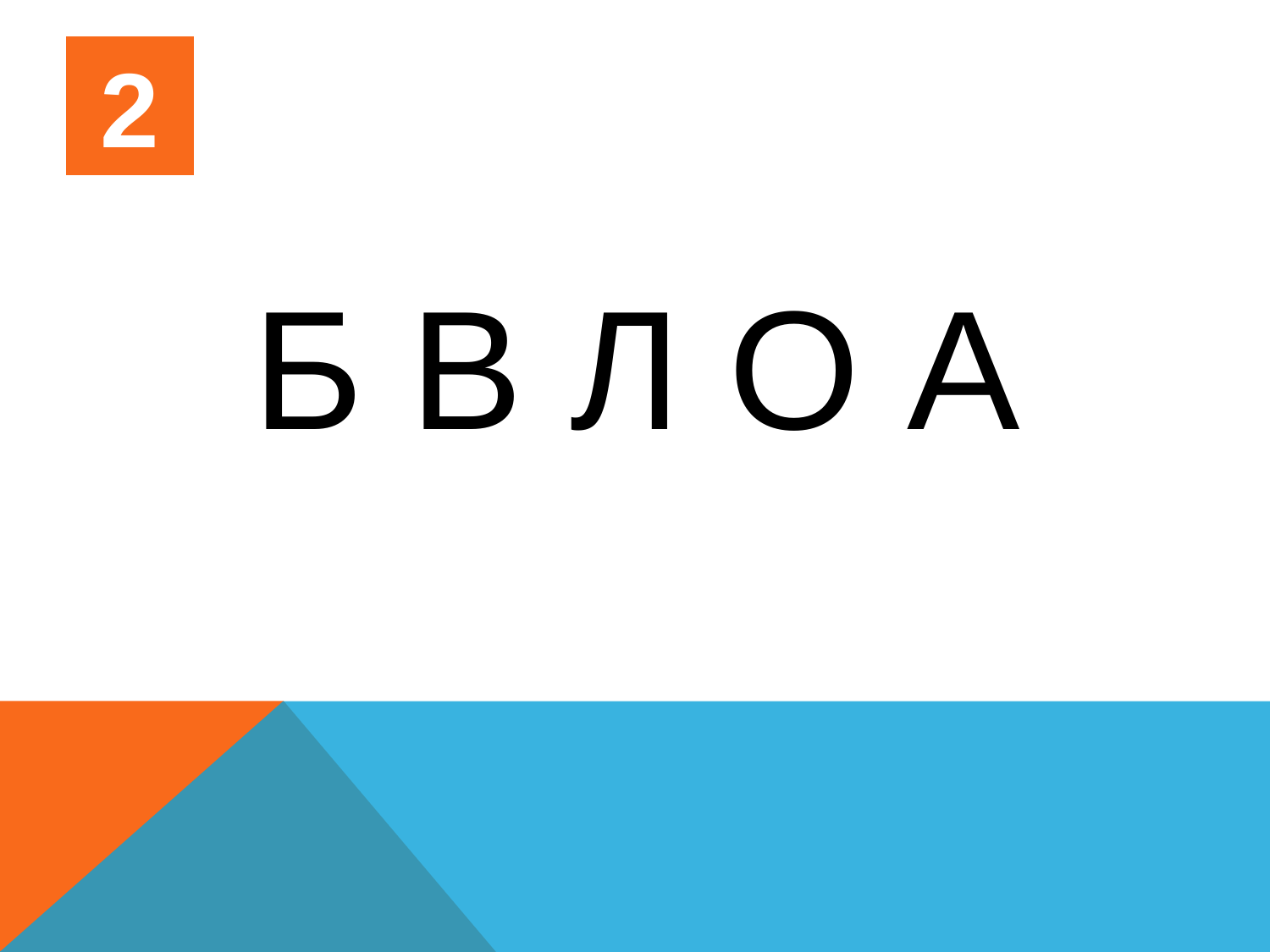

2
# Б В Л О А